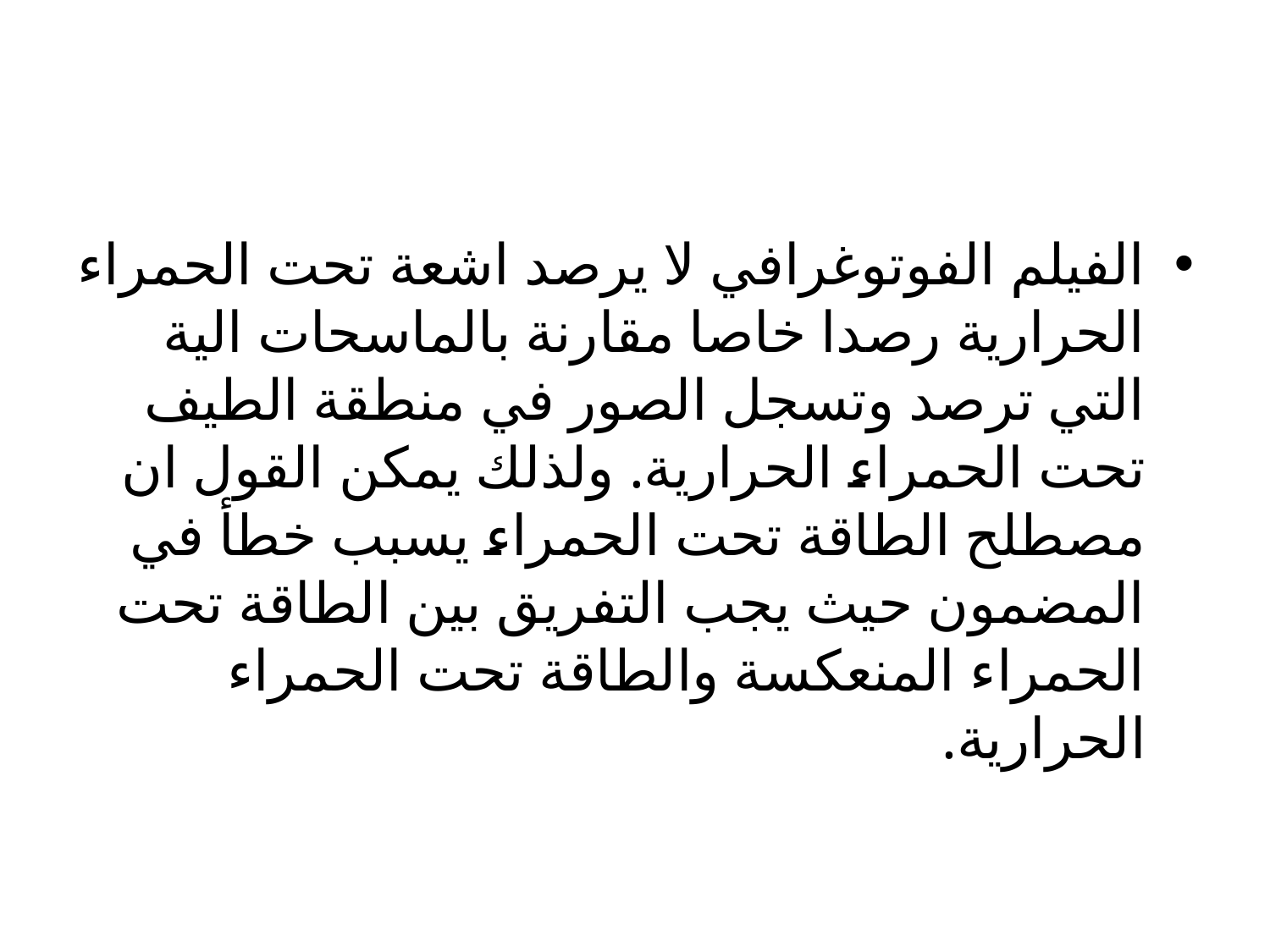

الفيلم الفوتوغرافي لا يرصد اشعة تحت الحمراء الحرارية رصدا خاصا مقارنة بالماسحات الية التي ترصد وتسجل الصور في منطقة الطيف تحت الحمراء الحرارية. ولذلك يمكن القول ان مصطلح الطاقة تحت الحمراء يسبب خطأ في المضمون حيث يجب التفريق بين الطاقة تحت الحمراء المنعكسة والطاقة تحت الحمراء الحرارية.